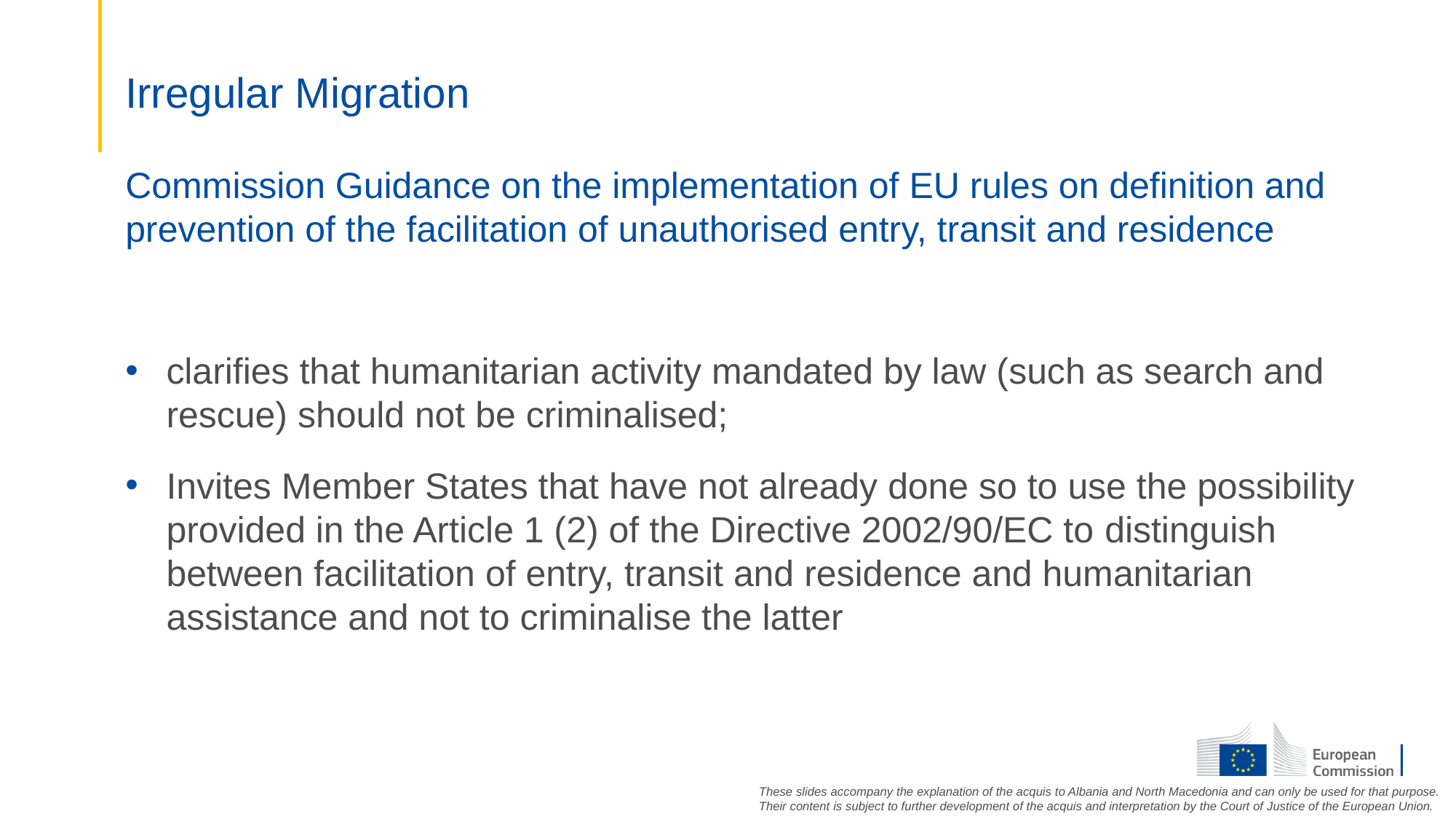

# Irregular Migration
Commission Guidance on the implementation of EU rules on definition and prevention of the facilitation of unauthorised entry, transit and residence

clarifies that humanitarian activity mandated by law (such as search and rescue) should not be criminalised;
Invites Member States that have not already done so to use the possibility provided in the Article 1 (2) of the Directive 2002/90/EC to distinguish between facilitation of entry, transit and residence and humanitarian assistance and not to criminalise the latter